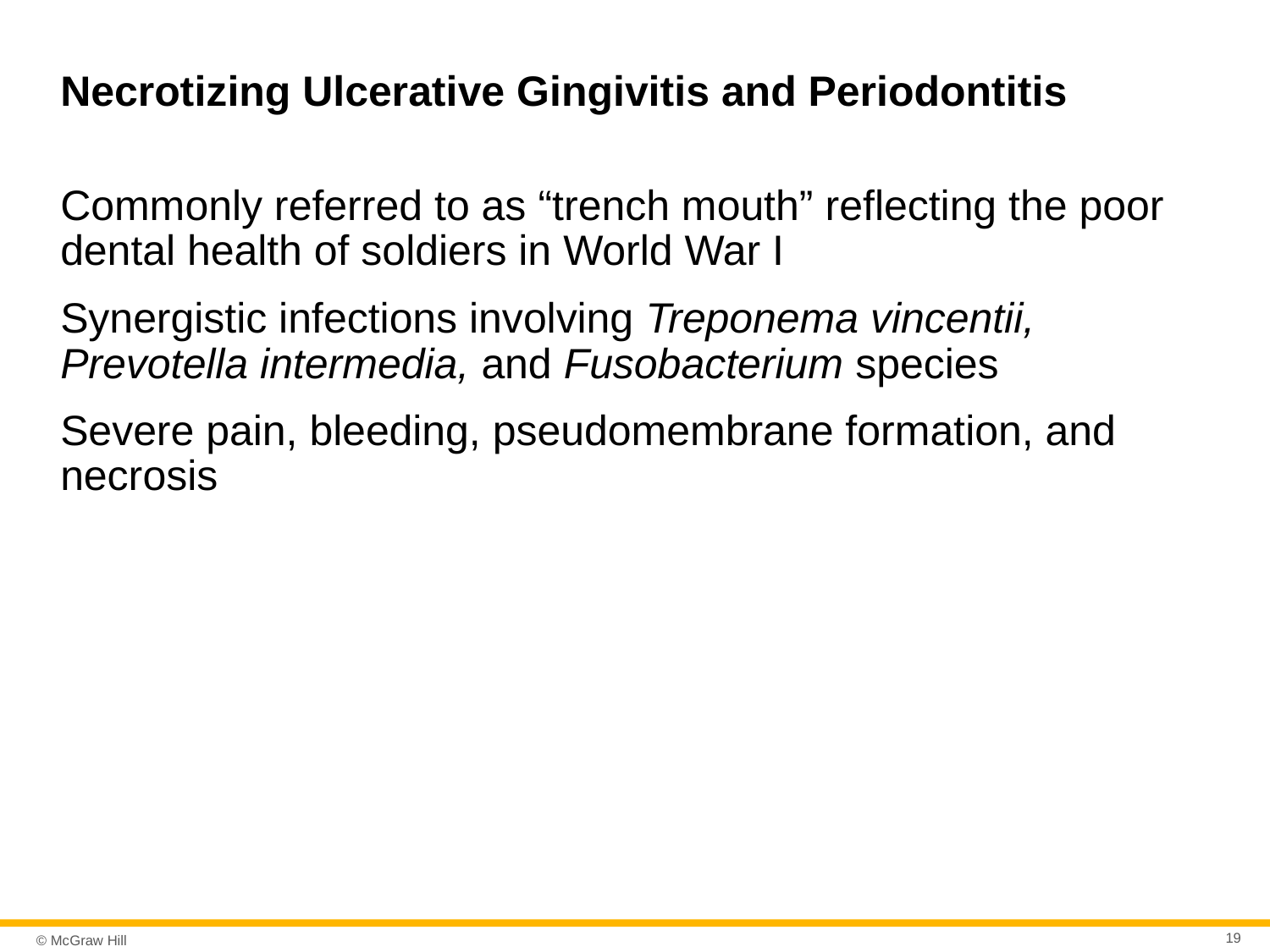

# Necrotizing Ulcerative Gingivitis and Periodontitis
Commonly referred to as “trench mouth” reflecting the poor dental health of soldiers in World War I
Synergistic infections involving Treponema vincentii, Prevotella intermedia, and Fusobacterium species
Severe pain, bleeding, pseudomembrane formation, and necrosis